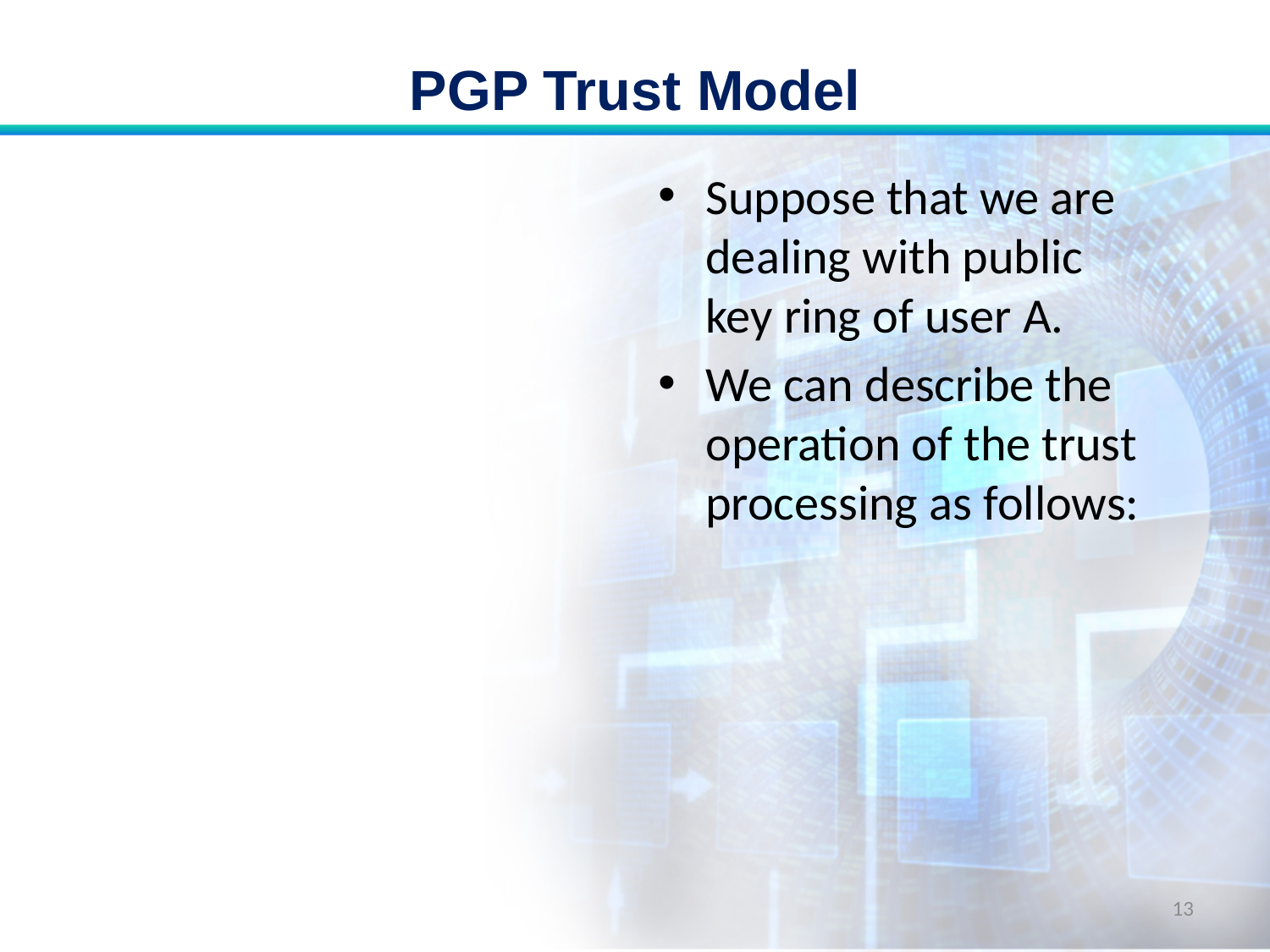

# PGP Trust Model
Suppose that we are dealing with public key ring of user A.
We can describe the operation of the trust processing as follows:
13